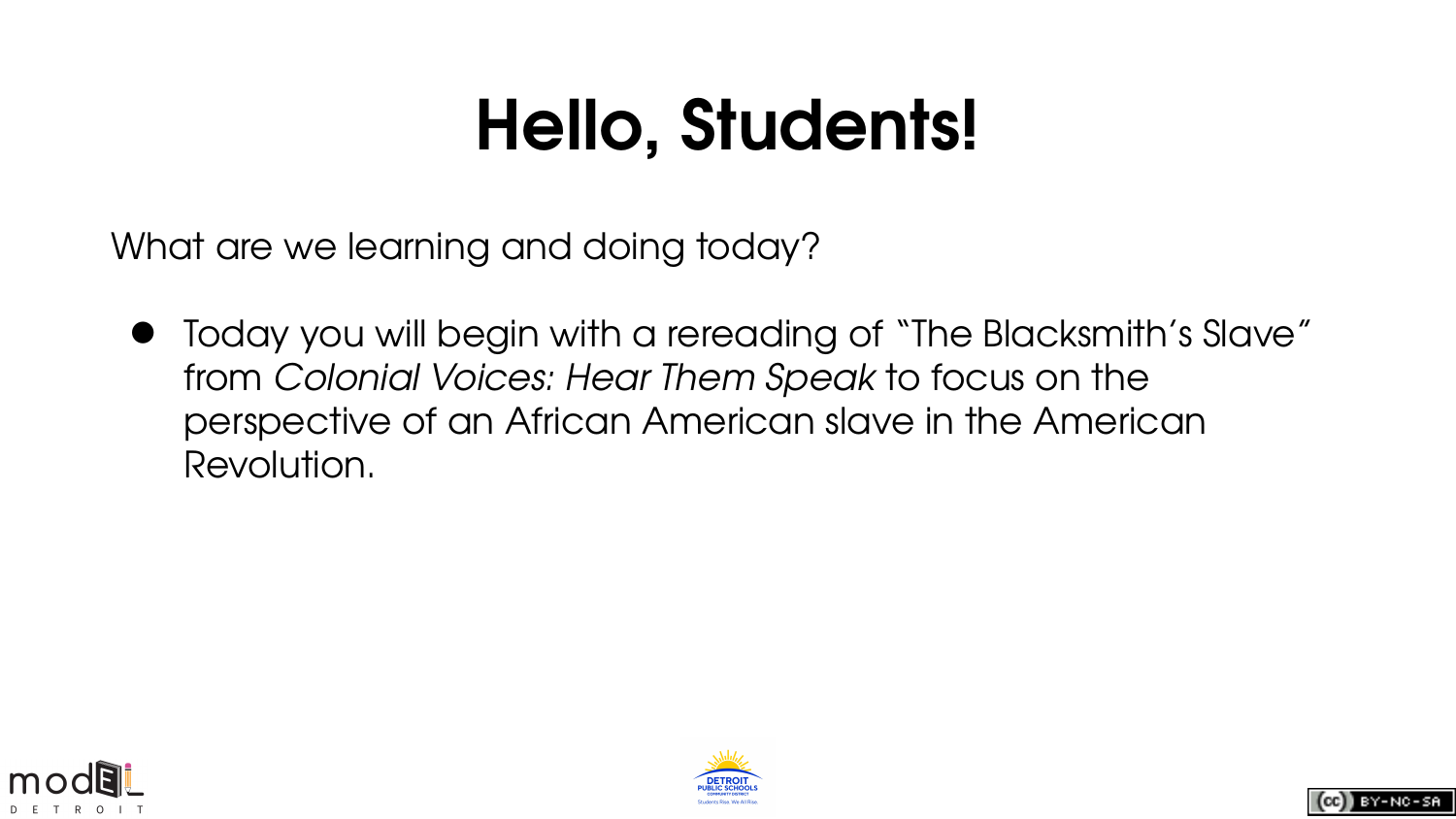

# Hello, Students!
What are we learning and doing today?

Today you will begin with a rereading of “The Blacksmith’s Slave” from Colonial Voices: Hear Them Speak to focus on the perspective of an African American slave in the American Revolution.